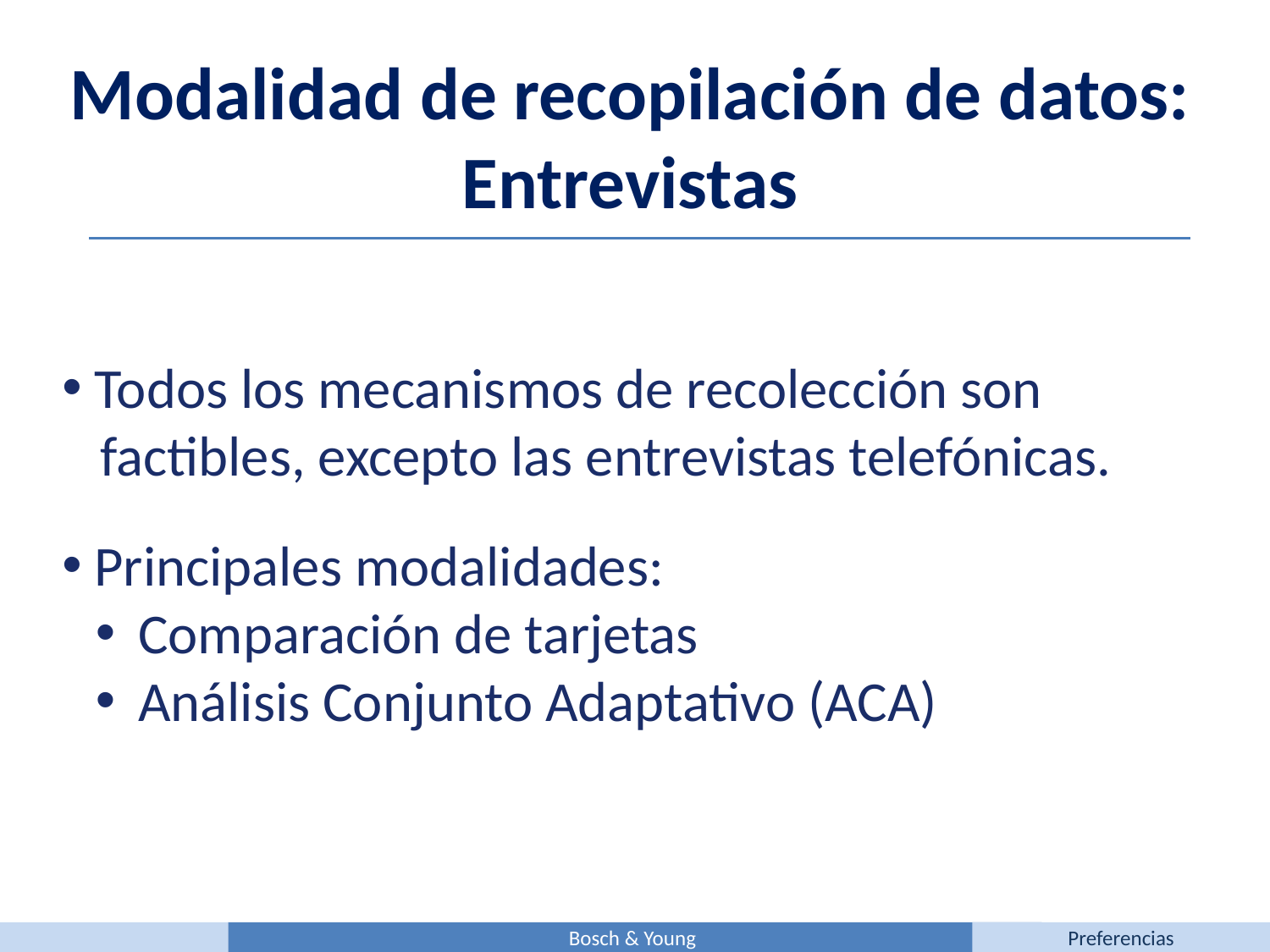

Modalidad de recopilación de datos: Entrevistas
 Todos los mecanismos de recolección son
   factibles, excepto las entrevistas telefónicas.

 Principales modalidades:
 Comparación de tarjetas
 Análisis Conjunto Adaptativo (ACA)

Bosch & Young
Preferencias